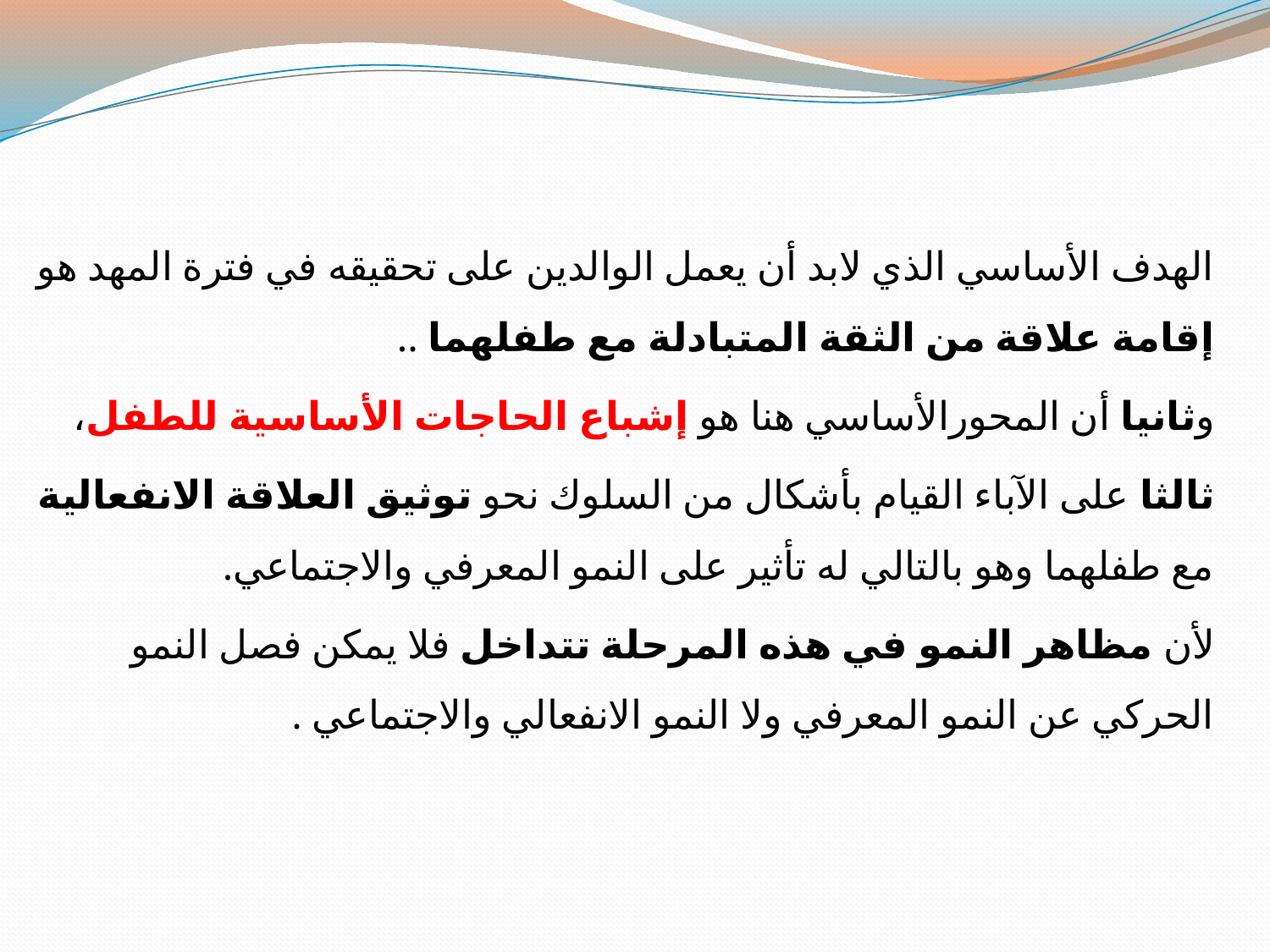

#
الهدف الأساسي الذي لابد أن يعمل الوالدين على تحقيقه في فترة المهد هو إقامة علاقة من الثقة المتبادلة مع طفلهما ..
وثانيا أن المحورالأساسي هنا هو إشباع الحاجات الأساسية للطفل،
ثالثا على الآباء القيام بأشكال من السلوك نحو توثيق العلاقة الانفعالية مع طفلهما وهو بالتالي له تأثير على النمو المعرفي والاجتماعي.
لأن مظاهر النمو في هذه المرحلة تتداخل فلا يمكن فصل النمو الحركي عن النمو المعرفي ولا النمو الانفعالي والاجتماعي .